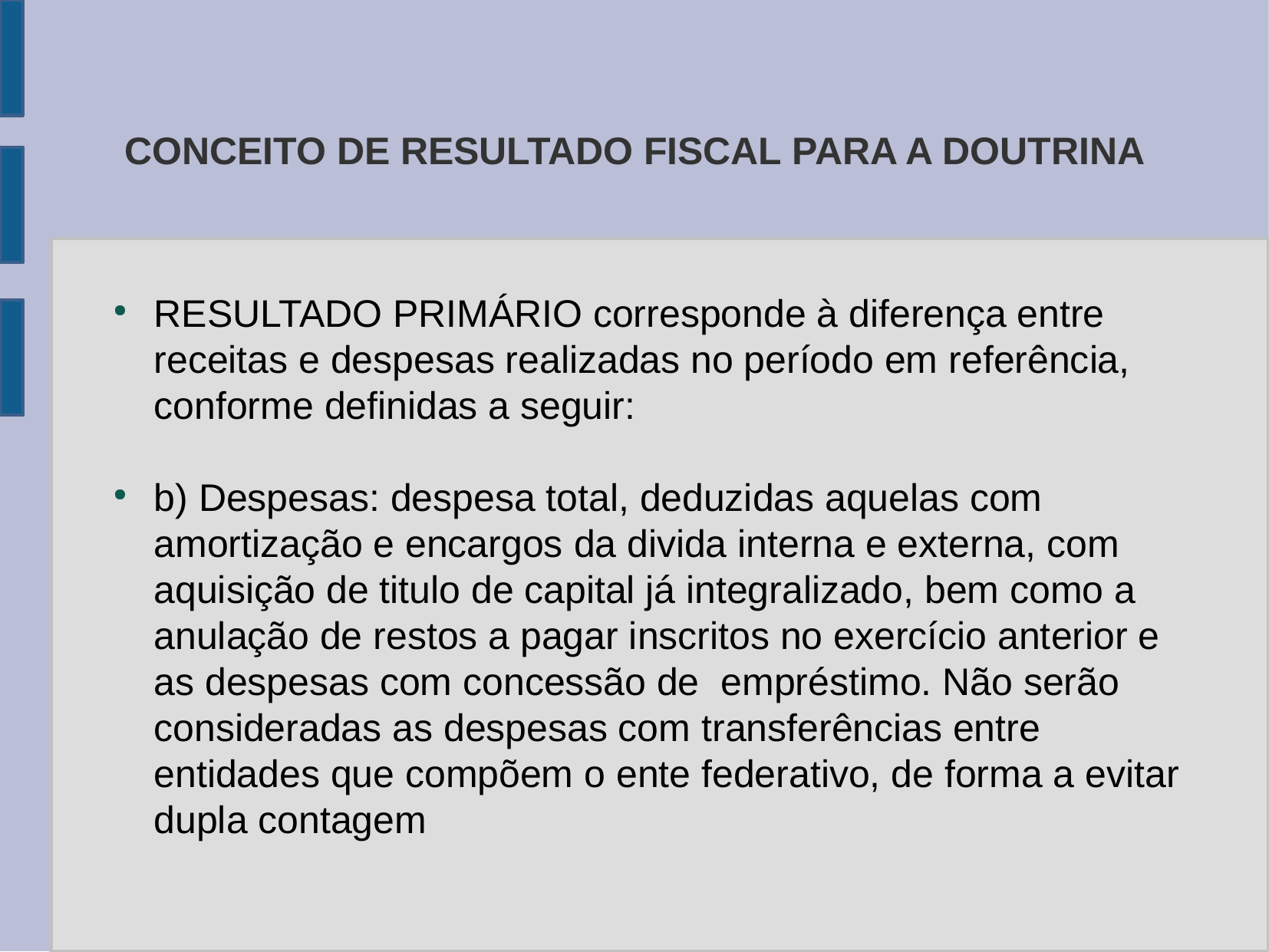

CONCEITO DE RESULTADO FISCAL PARA A DOUTRINA
RESULTADO PRIMÁRIO corresponde à diferença entre receitas e despesas realizadas no período em referência, conforme definidas a seguir:

b) Despesas: despesa total, deduzidas aquelas com amortização e encargos da divida interna e externa, com aquisição de titulo de capital já integralizado, bem como a anulação de restos a pagar inscritos no exercício anterior e as despesas com concessão de  empréstimo. Não serão consideradas as despesas com transferências entre entidades que compõem o ente federativo, de forma a evitar dupla contagem